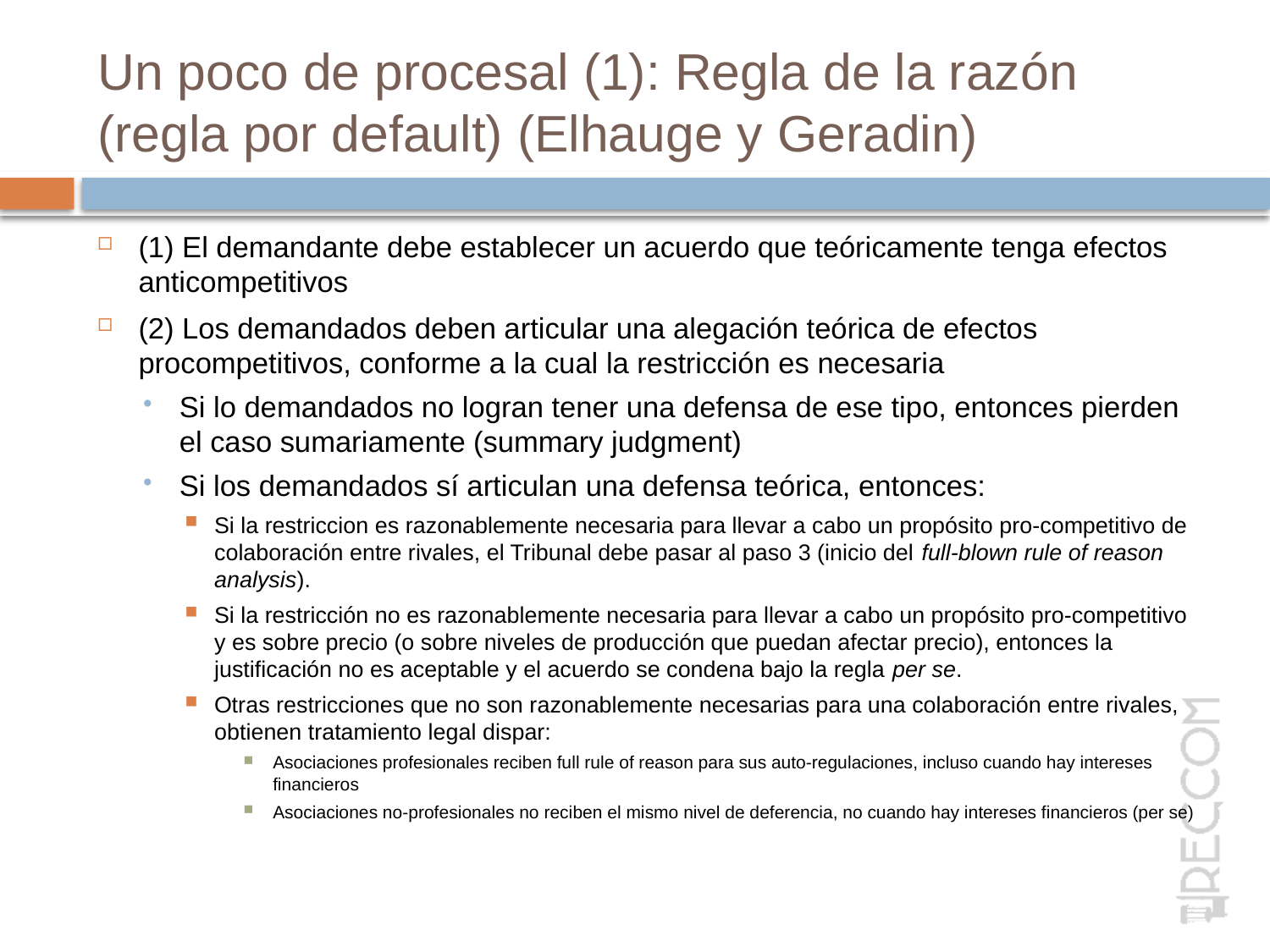

# Un poco de procesal (1): Regla de la razón (regla por default) (Elhauge y Geradin)
(1) El demandante debe establecer un acuerdo que teóricamente tenga efectos anticompetitivos
(2) Los demandados deben articular una alegación teórica de efectos procompetitivos, conforme a la cual la restricción es necesaria
Si lo demandados no logran tener una defensa de ese tipo, entonces pierden el caso sumariamente (summary judgment)
Si los demandados sí articulan una defensa teórica, entonces:
Si la restriccion es razonablemente necesaria para llevar a cabo un propósito pro-competitivo de colaboración entre rivales, el Tribunal debe pasar al paso 3 (inicio del full-blown rule of reason analysis).
Si la restricción no es razonablemente necesaria para llevar a cabo un propósito pro-competitivo y es sobre precio (o sobre niveles de producción que puedan afectar precio), entonces la justificación no es aceptable y el acuerdo se condena bajo la regla per se.
Otras restricciones que no son razonablemente necesarias para una colaboración entre rivales, obtienen tratamiento legal dispar:
Asociaciones profesionales reciben full rule of reason para sus auto-regulaciones, incluso cuando hay intereses financieros
Asociaciones no-profesionales no reciben el mismo nivel de deferencia, no cuando hay intereses financieros (per se)